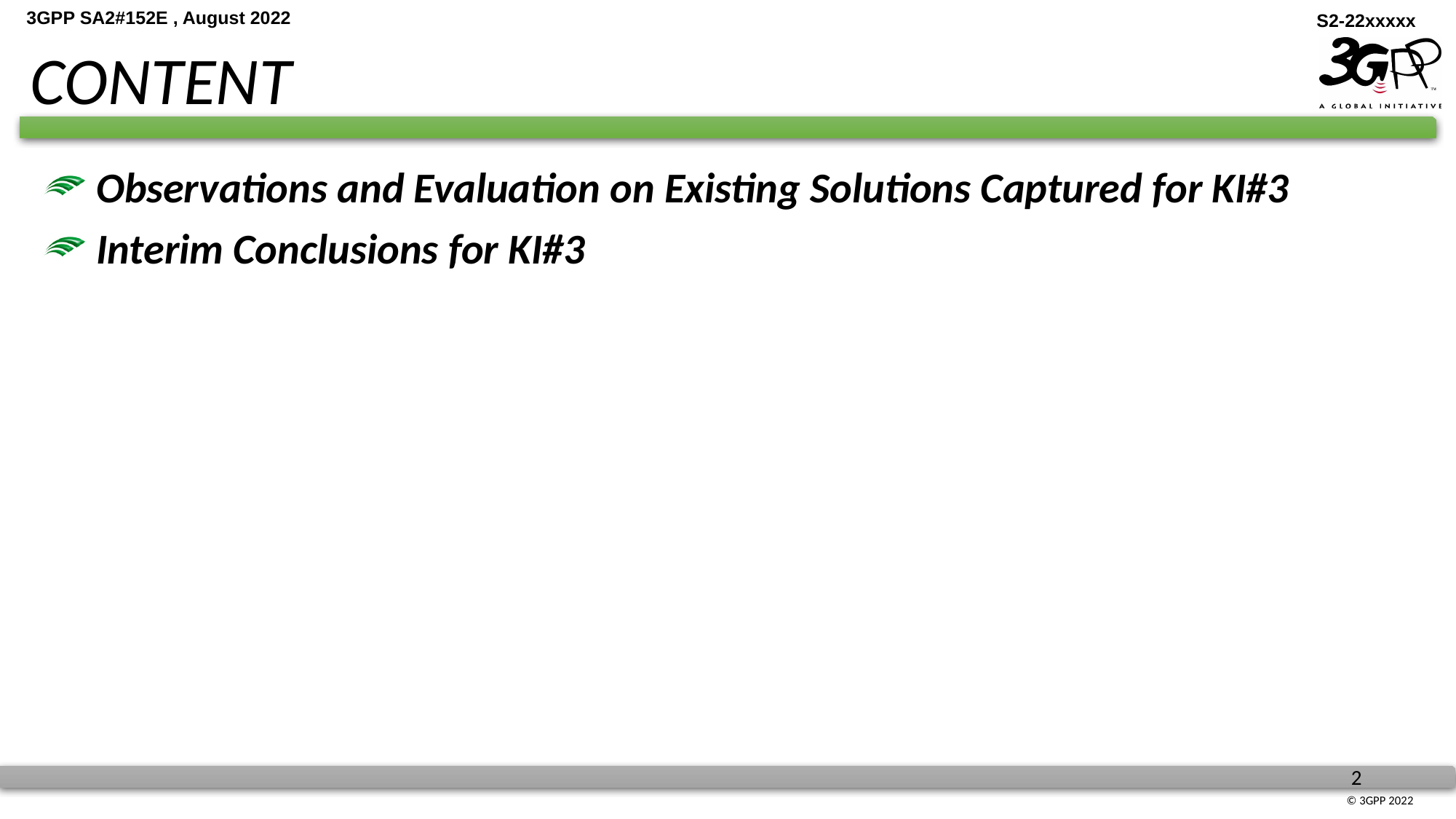

# CONTENT
 Observations and Evaluation on Existing Solutions Captured for KI#3
 Interim Conclusions for KI#3